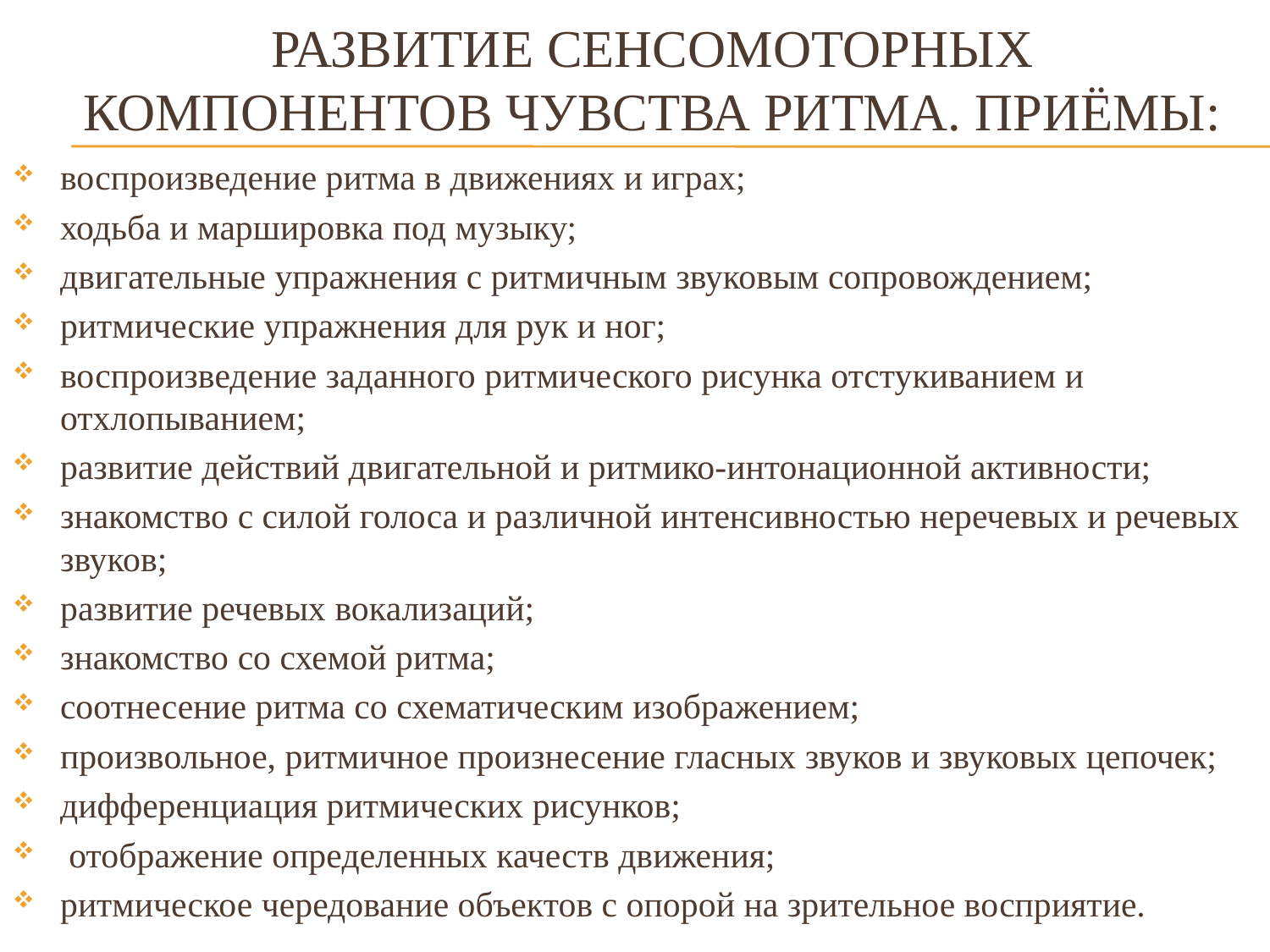

# Развитие сенсомоторных компонентов чувства ритма. Приёмы:
воспроизведение ритма в движениях и играх;
ходьба и маршировка под музыку;
двигательные упражнения с ритмичным звуковым сопровождением;
ритмические упражнения для рук и ног;
воспроизведение заданного ритмического рисунка отстукиванием и отхлопыванием;
развитие действий двигательной и ритмико-интонационной активности;
знакомство с силой голоса и различной ин­тенсивностью неречевых и речевых звуков;
развитие речевых вокализаций;
знакомство со схемой ритма;
соотнесение ритма со схематическим изображением;
произвольное, ритмичное произнесение гласных звуков и звуковых цепочек;
дифференциация ритмических рисунков;
 отображение определенных качеств движения;
ритмическое чередование объектов с опорой на зрительное восприятие.